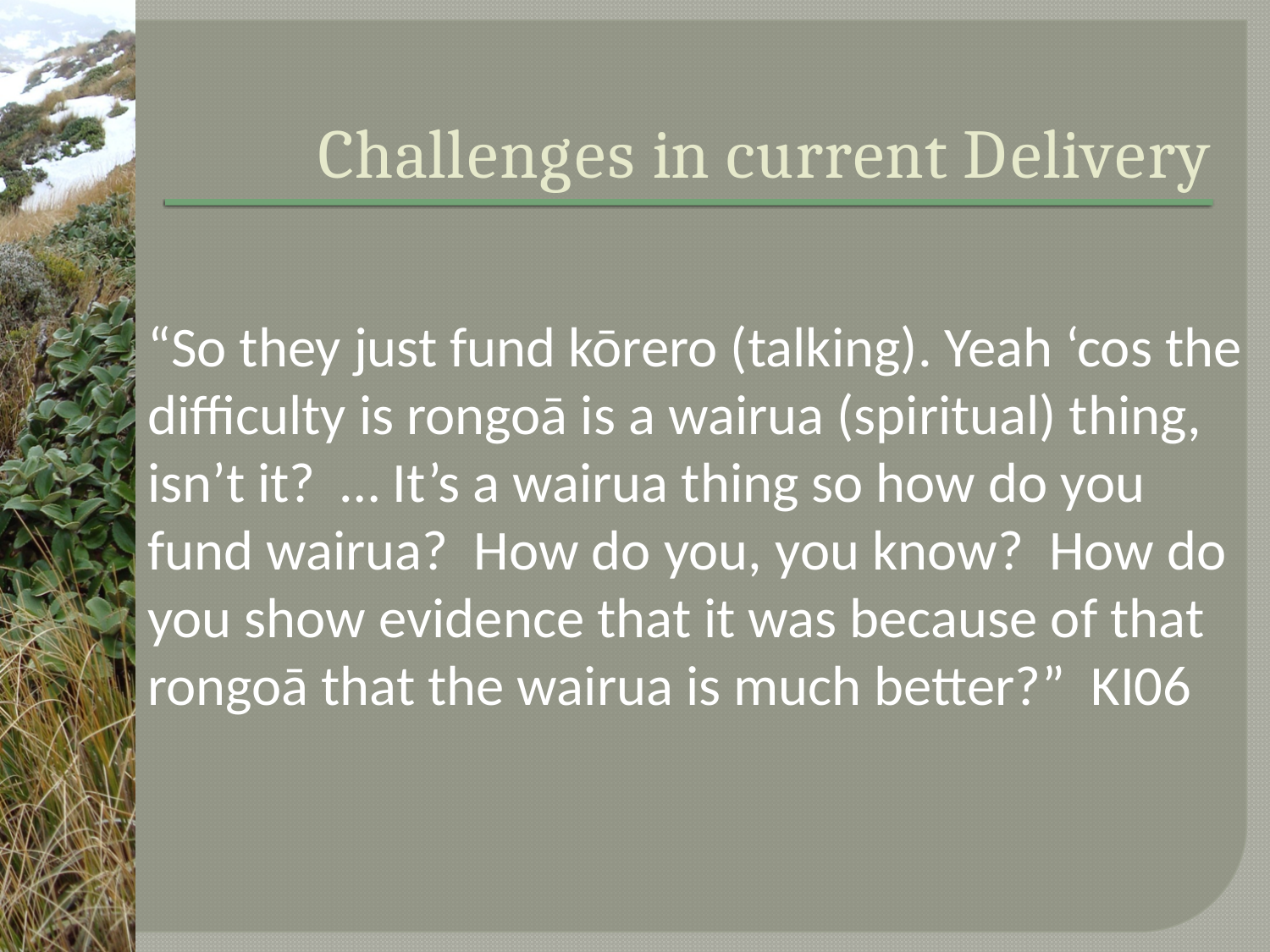

# Challenges in current Delivery

“So they just fund kōrero (talking). Yeah ‘cos the difficulty is rongoā is a wairua (spiritual) thing, isn’t it?  … It’s a wairua thing so how do you fund wairua?  How do you, you know?  How do you show evidence that it was because of that rongoā that the wairua is much better?”  KI06